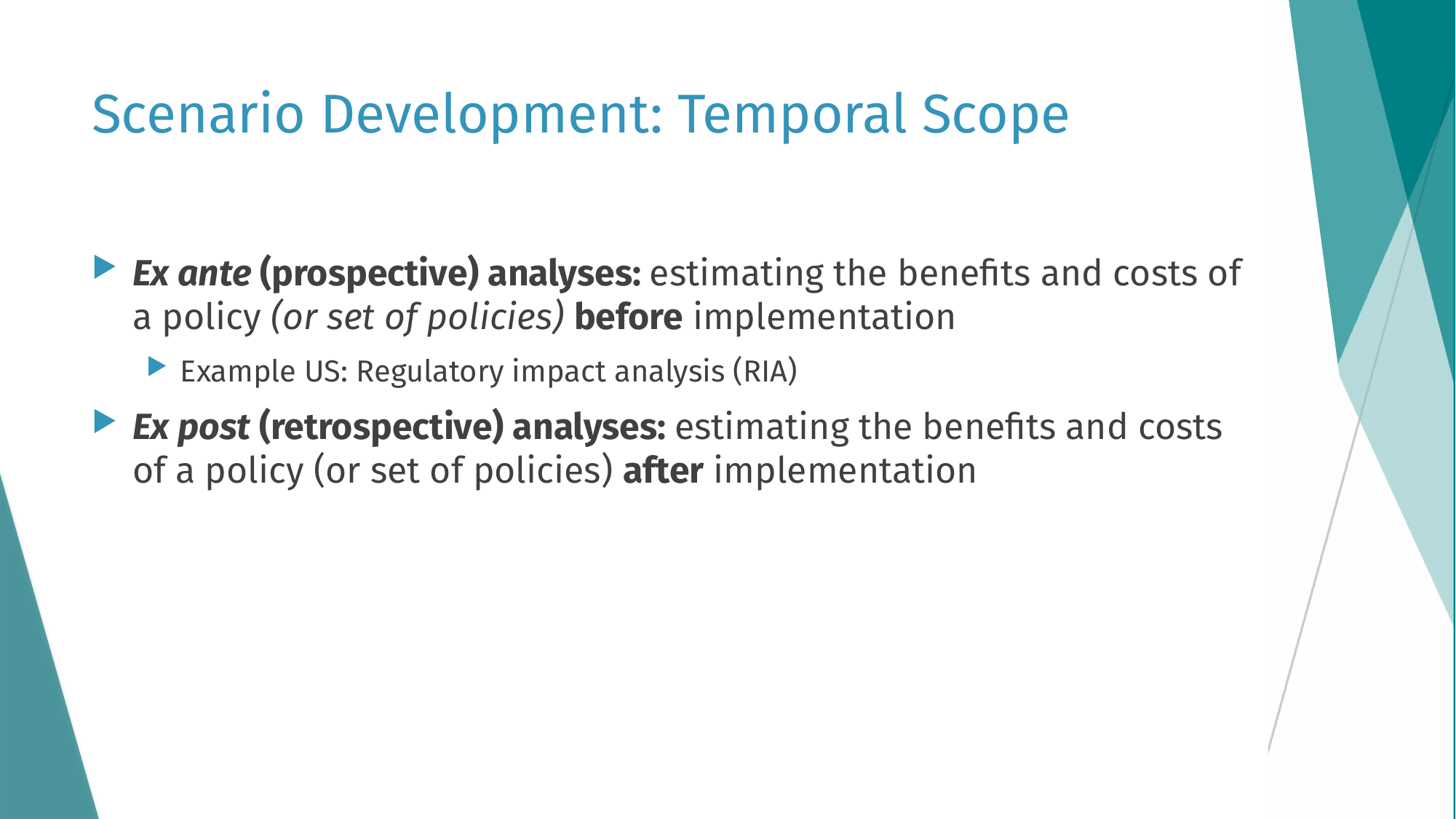

# Scenario Development: Temporal Scope
Ex ante (prospective) analyses: estimating the benefits and costs of a policy (or set of policies) before implementation
Example US: Regulatory impact analysis (RIA)
Ex post (retrospective) analyses: estimating the benefits and costs of a policy (or set of policies) after implementation